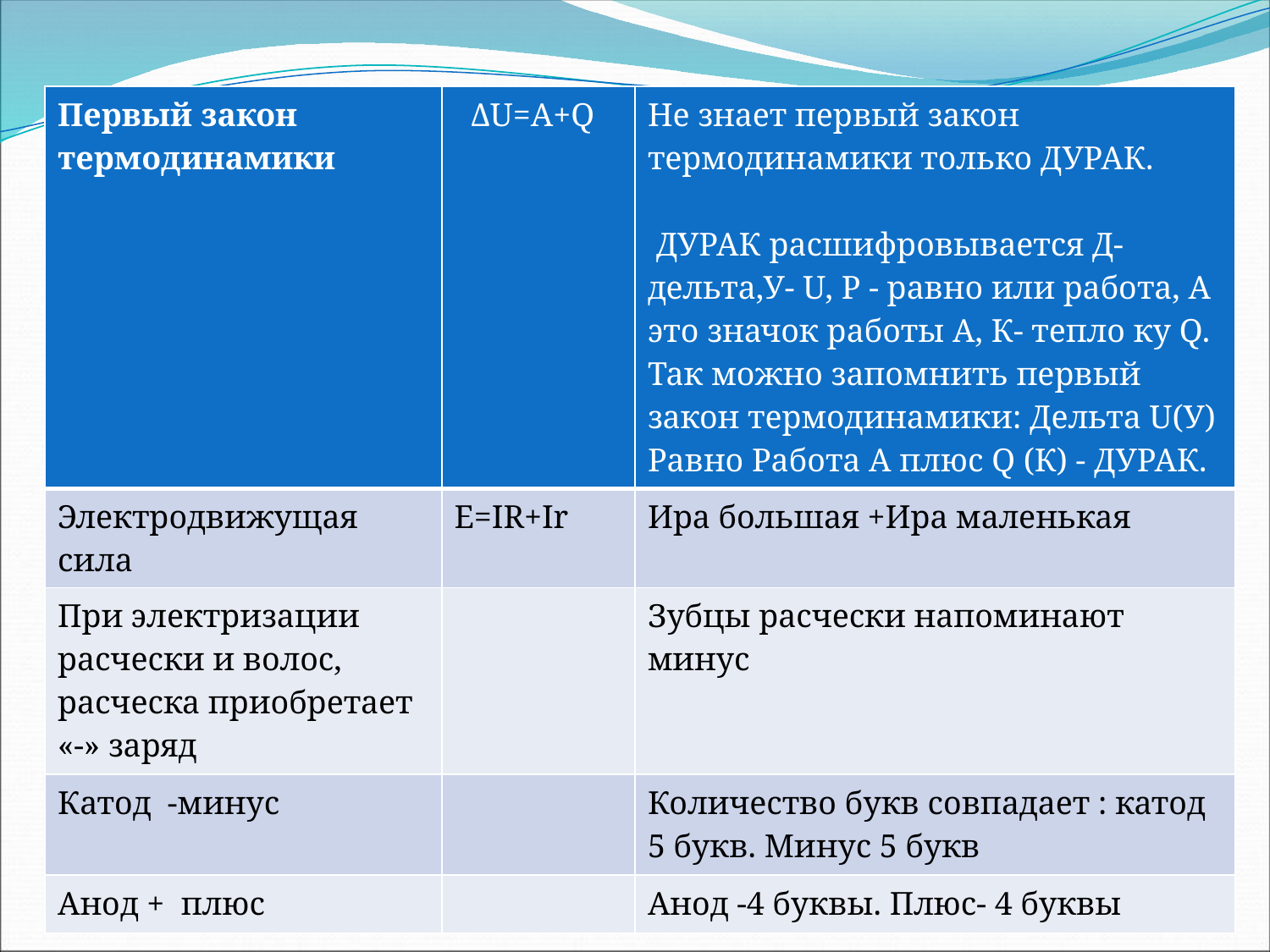

| Первый закон термодинамики | ΔU=A+Q | Не знает первый закон термодинамики только ДУРАК.  ДУРАК расшифровывается Д-дельта,У- U, Р - равно или работа, А это значок работы А, К- тепло ку Q. Так можно запомнить первый закон термодинамики: Дельта U(У) Равно Работа А плюс Q (К) - ДУРАК. |
| --- | --- | --- |
| Электродвижущая сила | E=IR+Ir | Ира большая +Ира маленькая |
| При электризации расчески и волос, расческа приобретает «-» заряд |  | Зубцы расчески напоминают минус |
| Катод -минус |  | Количество букв совпадает : катод 5 букв. Минус 5 букв |
| Анод + плюс |  | Анод -4 буквы. Плюс- 4 буквы |